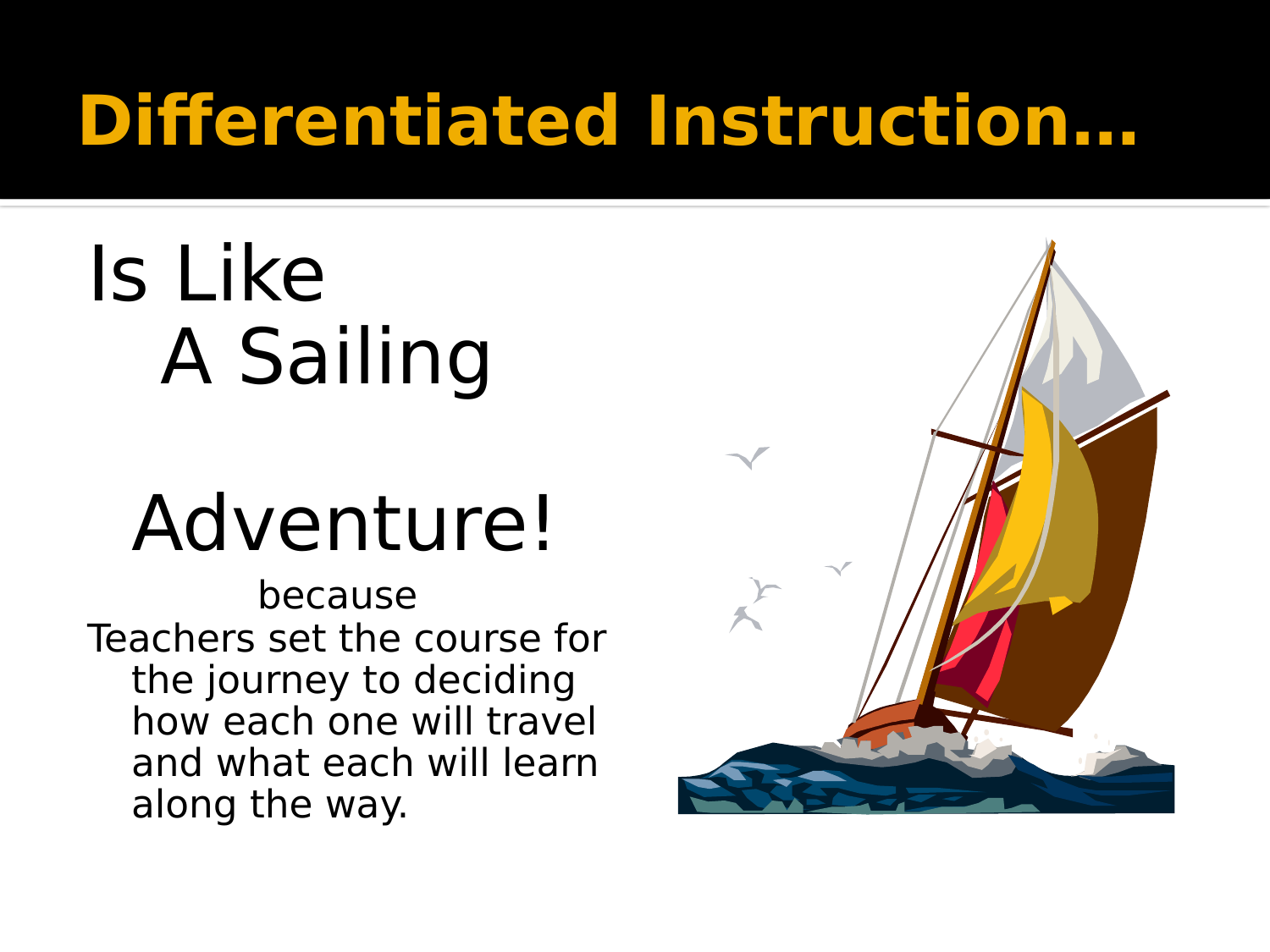

# Differentiated Instruction…
Is Like
   A Sailing
      Adventure!
           because
Teachers set the course for the journey to deciding how each one will travel and what each will learn along the way.